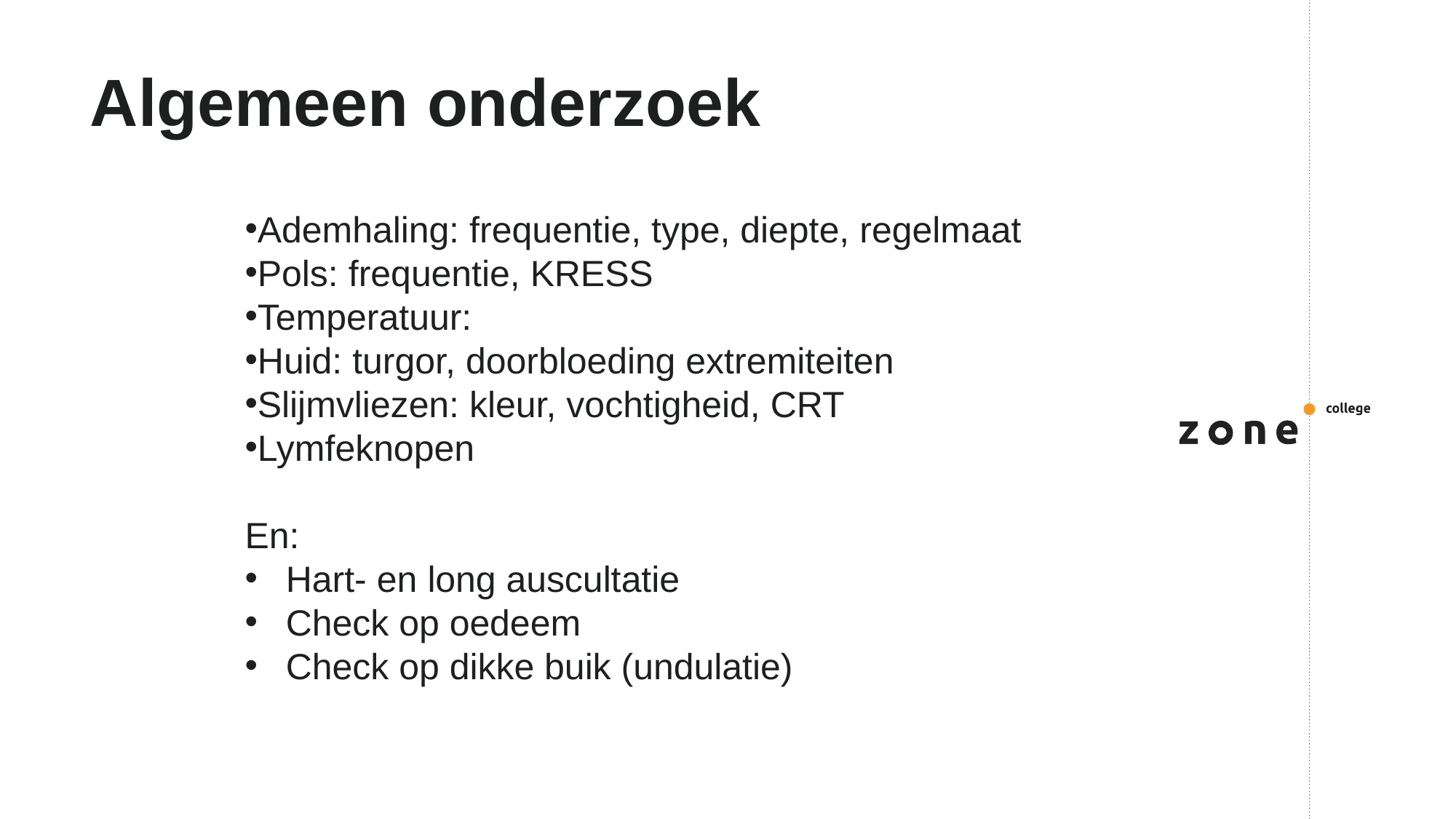

# Algemeen onderzoek
Ademhaling: frequentie, type, diepte, regelmaat
Pols: frequentie, KRESS
Temperatuur:
Huid: turgor, doorbloeding extremiteiten
Slijmvliezen: kleur, vochtigheid, CRT
Lymfeknopen

En:
Hart- en long auscultatie
Check op oedeem
Check op dikke buik (undulatie)